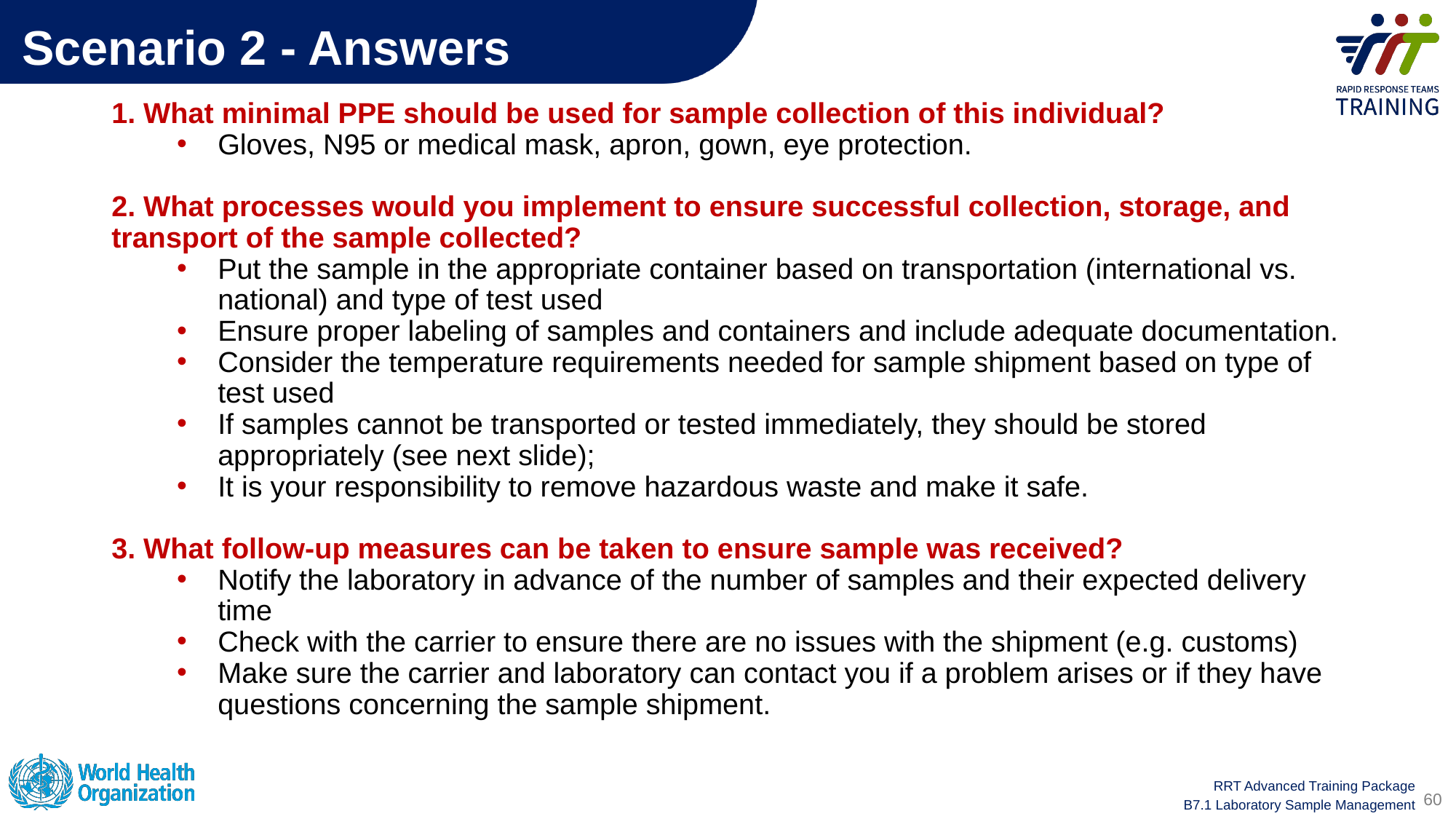

Scenario 2 - Answers
1. What minimal PPE should be used for sample collection of this individual?
Gloves, N95 or medical mask, apron, gown, eye protection.

2. What processes would you implement to ensure successful collection, storage, and transport of the sample collected?
Put the sample in the appropriate container based on transportation (international vs. national) and type of test used
Ensure proper labeling of samples and containers and include adequate documentation.
Consider the temperature requirements needed for sample shipment based on type of test used
If samples cannot be transported or tested immediately, they should be stored appropriately (see next slide);
It is your responsibility to remove hazardous waste and make it safe.

3. What follow-up measures can be taken to ensure sample was received?
Notify the laboratory in advance of the number of samples and their expected delivery time
Check with the carrier to ensure there are no issues with the shipment (e.g. customs)
Make sure the carrier and laboratory can contact you if a problem arises or if they have questions concerning the sample shipment.